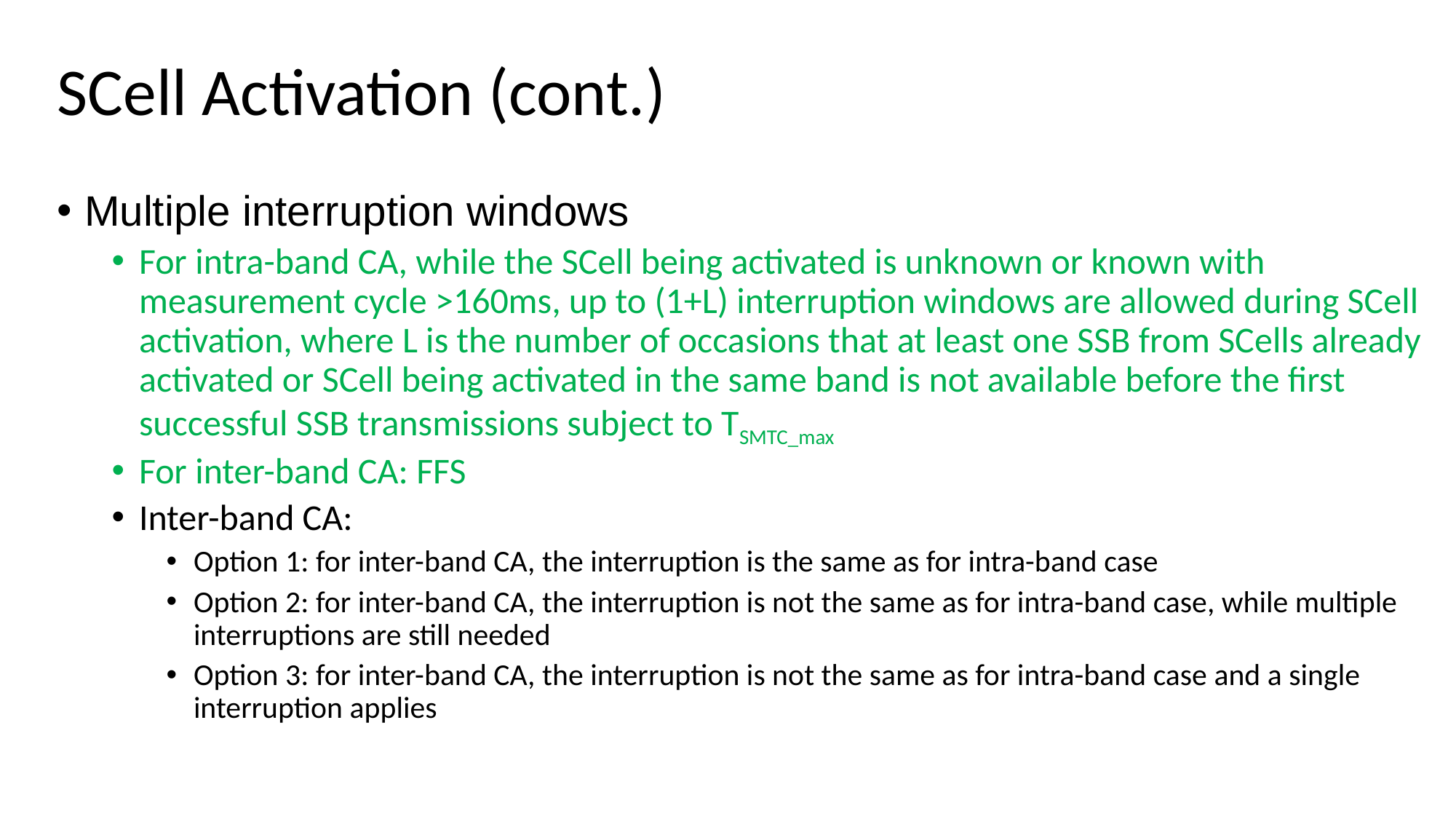

# SCell Activation (cont.)
Multiple interruption windows
For intra-band CA, while the SCell being activated is unknown or known with measurement cycle >160ms, up to (1+L) interruption windows are allowed during SCell activation, where L is the number of occasions that at least one SSB from SCells already activated or SCell being activated in the same band is not available before the first successful SSB transmissions subject to TSMTC_max
For inter-band CA: FFS
Inter-band CA:
Option 1: for inter-band CA, the interruption is the same as for intra-band case
Option 2: for inter-band CA, the interruption is not the same as for intra-band case, while multiple interruptions are still needed
Option 3: for inter-band CA, the interruption is not the same as for intra-band case and a single interruption applies